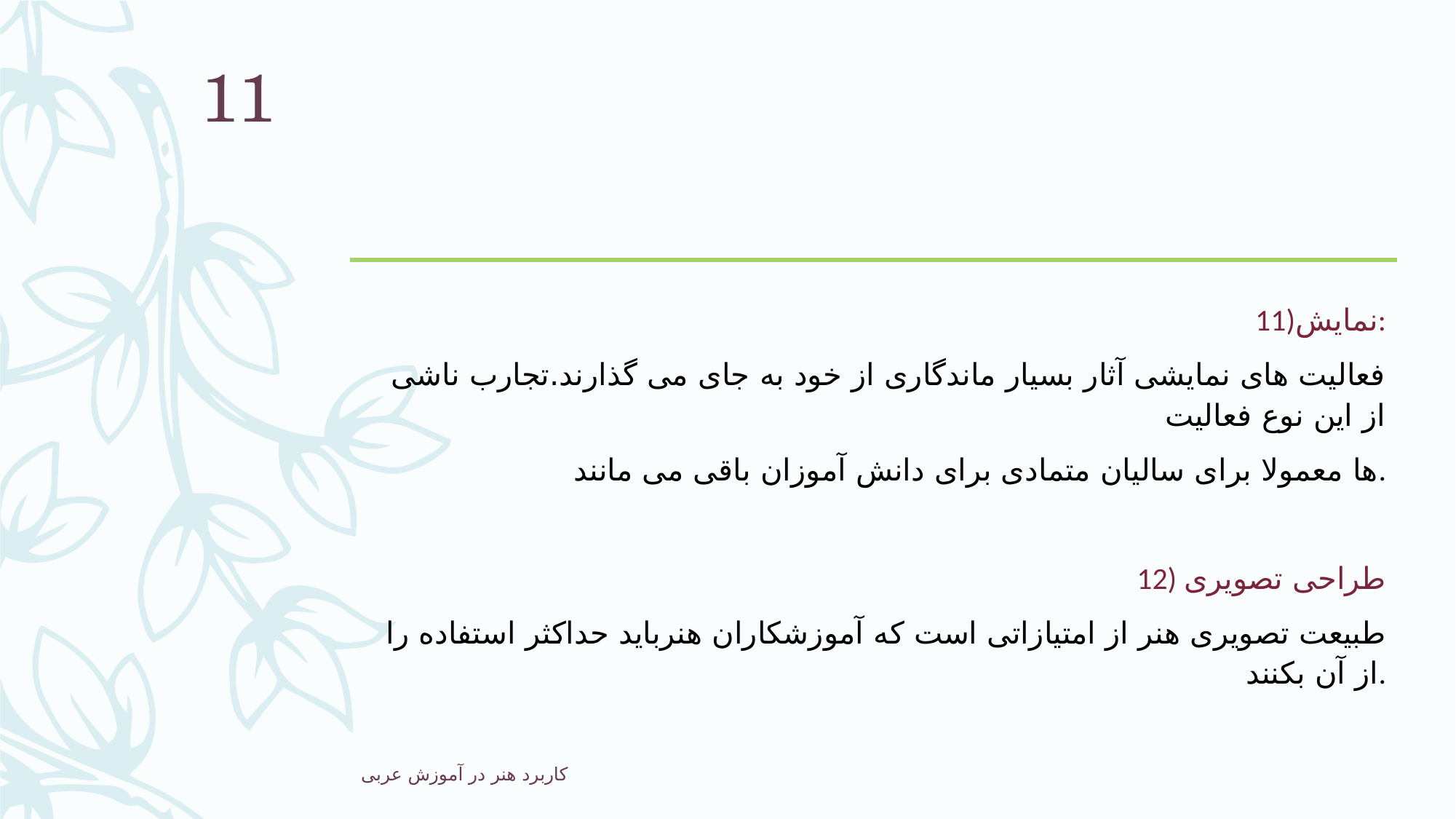

11
11)نمایش:
فعالیت های نمایشی آثار بسیار ماندگاری از خود به جای می گذارند.تجارب ناشی از این نوع فعالیت
 ها معمولا برای سالیان متمادی برای دانش آموزان باقی می مانند.

12) طراحی تصویری
طبیعت تصویری هنر از امتیازاتی است که آموزشکاران هنرباید حداکثر استفاده را از آن بکنند.
کاربرد هنر در آموزش عربی